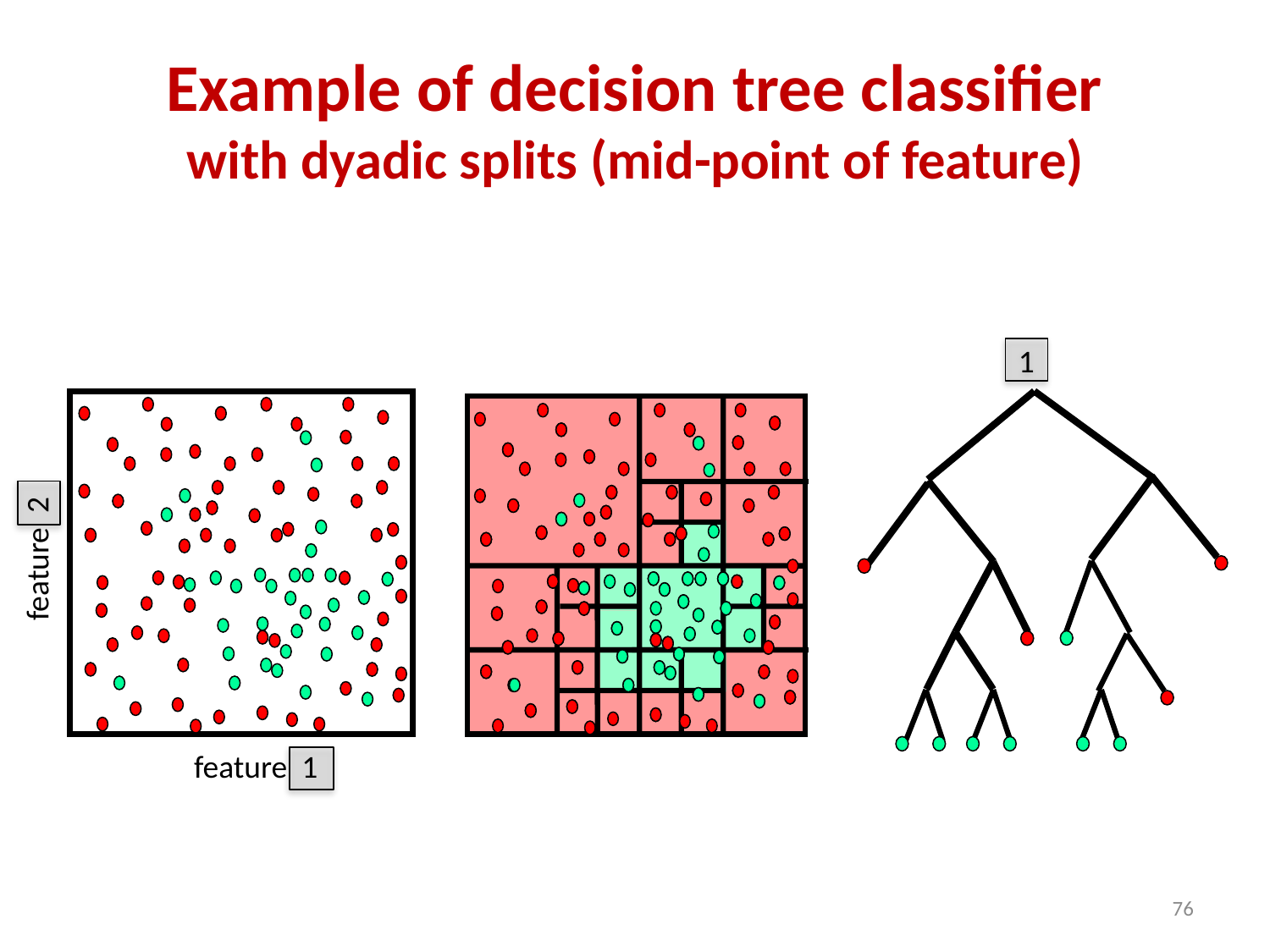

# Example of decision tree classifier with dyadic splits (mid-point of feature)
1

feature  2

feature  1

76